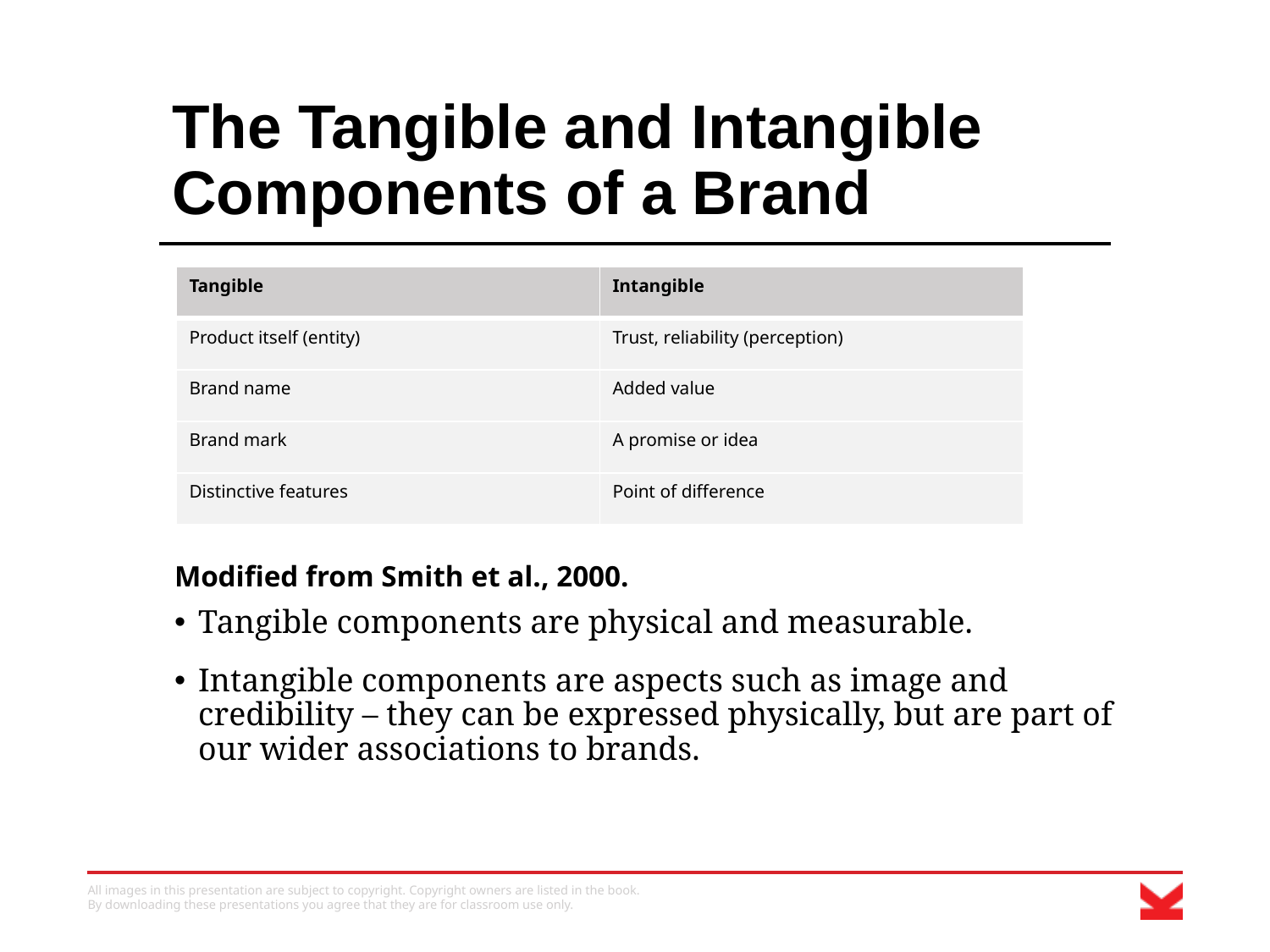

# The Tangible and Intangible Components of a Brand
| Tangible | Intangible |
| --- | --- |
| Product itself (entity) | Trust, reliability (perception) |
| Brand name | Added value |
| Brand mark | A promise or idea |
| Distinctive features | Point of difference |
Modified from Smith et al., 2000.
Tangible components are physical and measurable.
Intangible components are aspects such as image and credibility – they can be expressed physically, but are part of our wider associations to brands.
All images in this presentation are subject to copyright. Copyright owners are listed in the book.
By downloading these presentations you agree that they are for classroom use only.